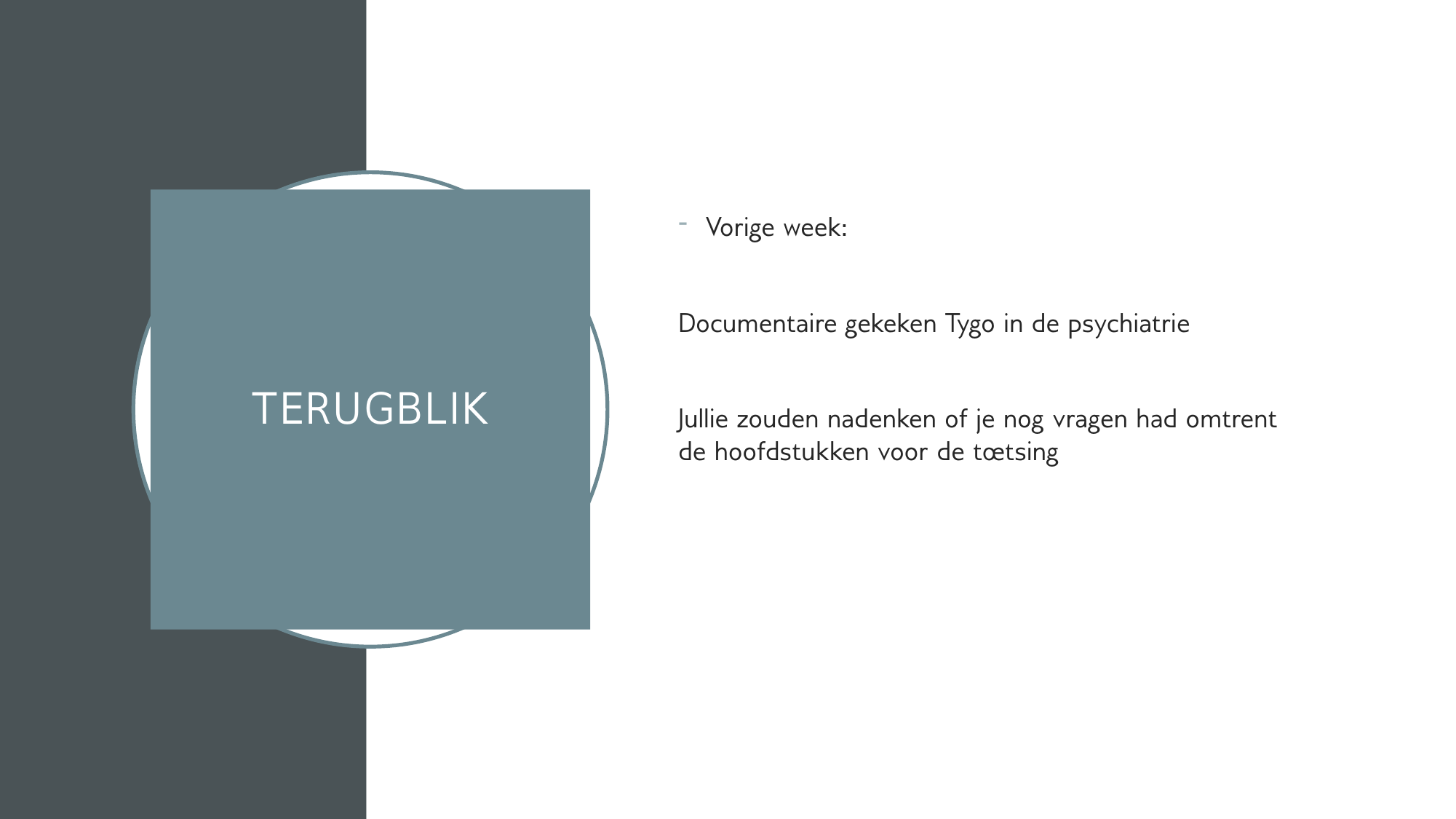

Vorige week:

Documentaire gekeken Tygo in de psychiatrie

Jullie zouden nadenken of je nog vragen had omtrent de hoofdstukken voor de toetsing

# Terugblik